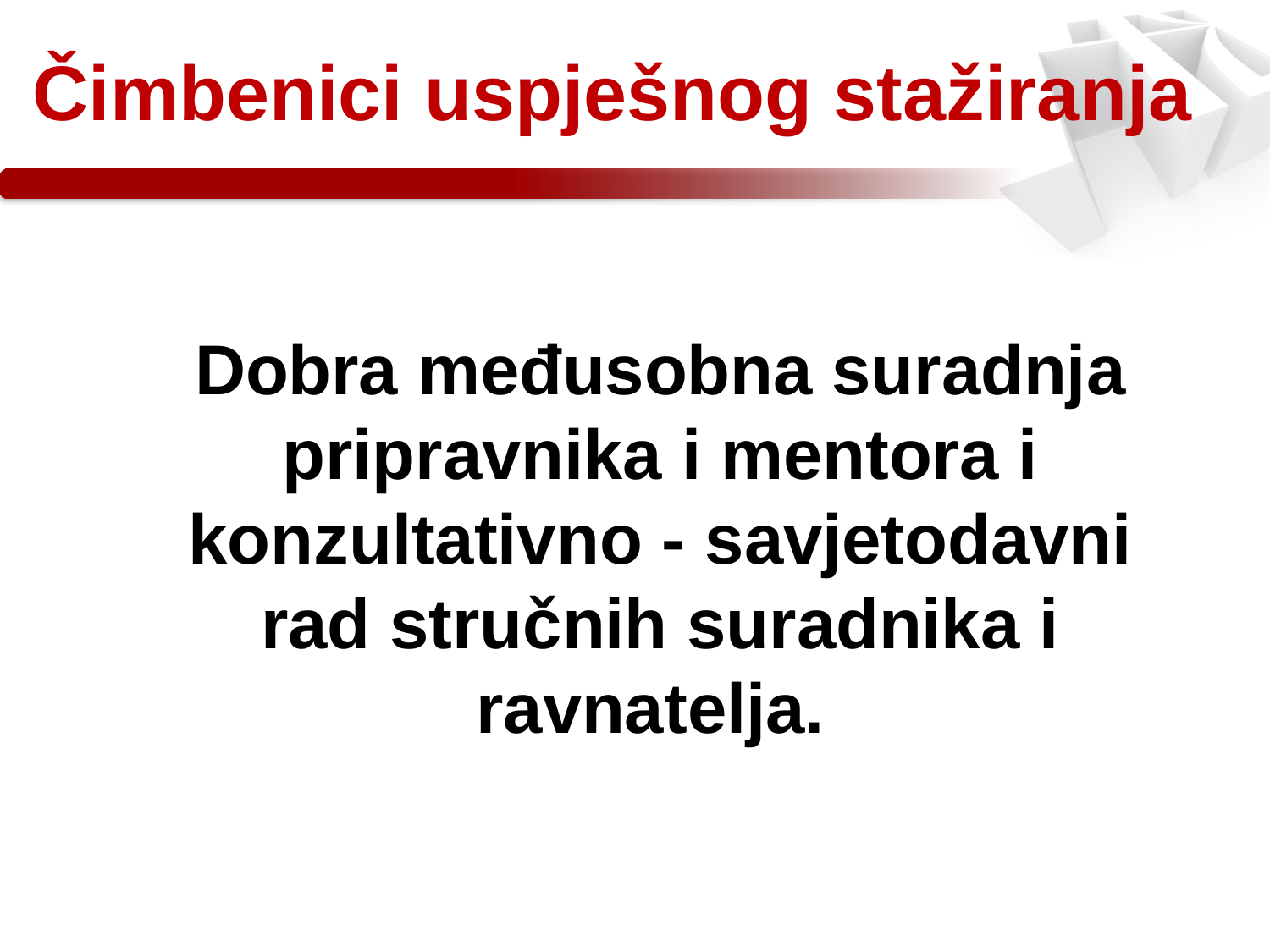

# Čimbenici uspješnog stažiranja
Dobra međusobna suradnja pripravnika i mentora i konzultativno - savjetodavni rad stručnih suradnika i ravnatelja.